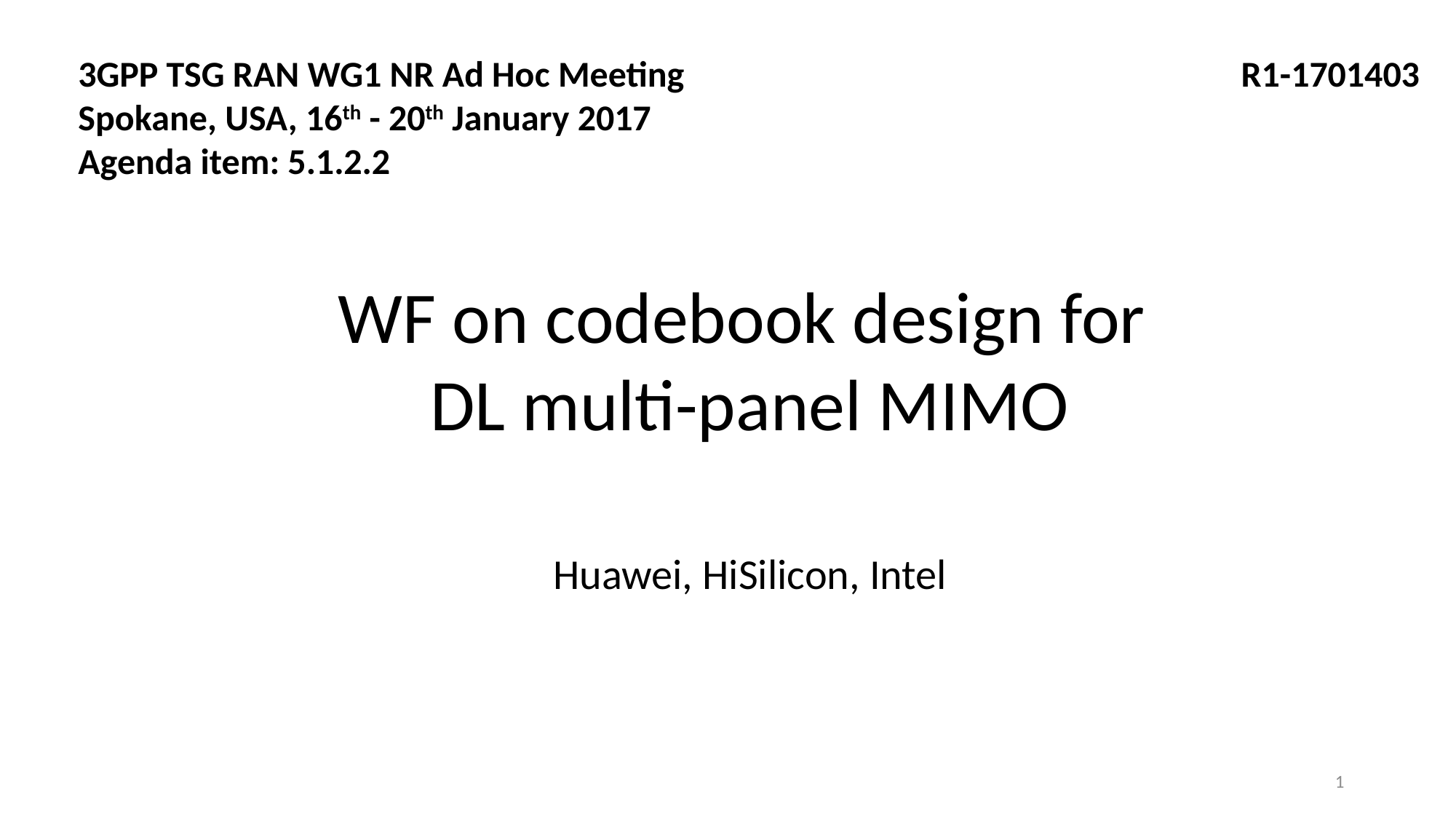

3GPP TSG RAN WG1 NR Ad Hoc Meeting                                                                    R1-1701403
Spokane, USA, 16th - 20th January 2017
Agenda item: 5.1.2.2
WF on codebook design for
DL multi-panel MIMO

Huawei, HiSilicon, Intel
1